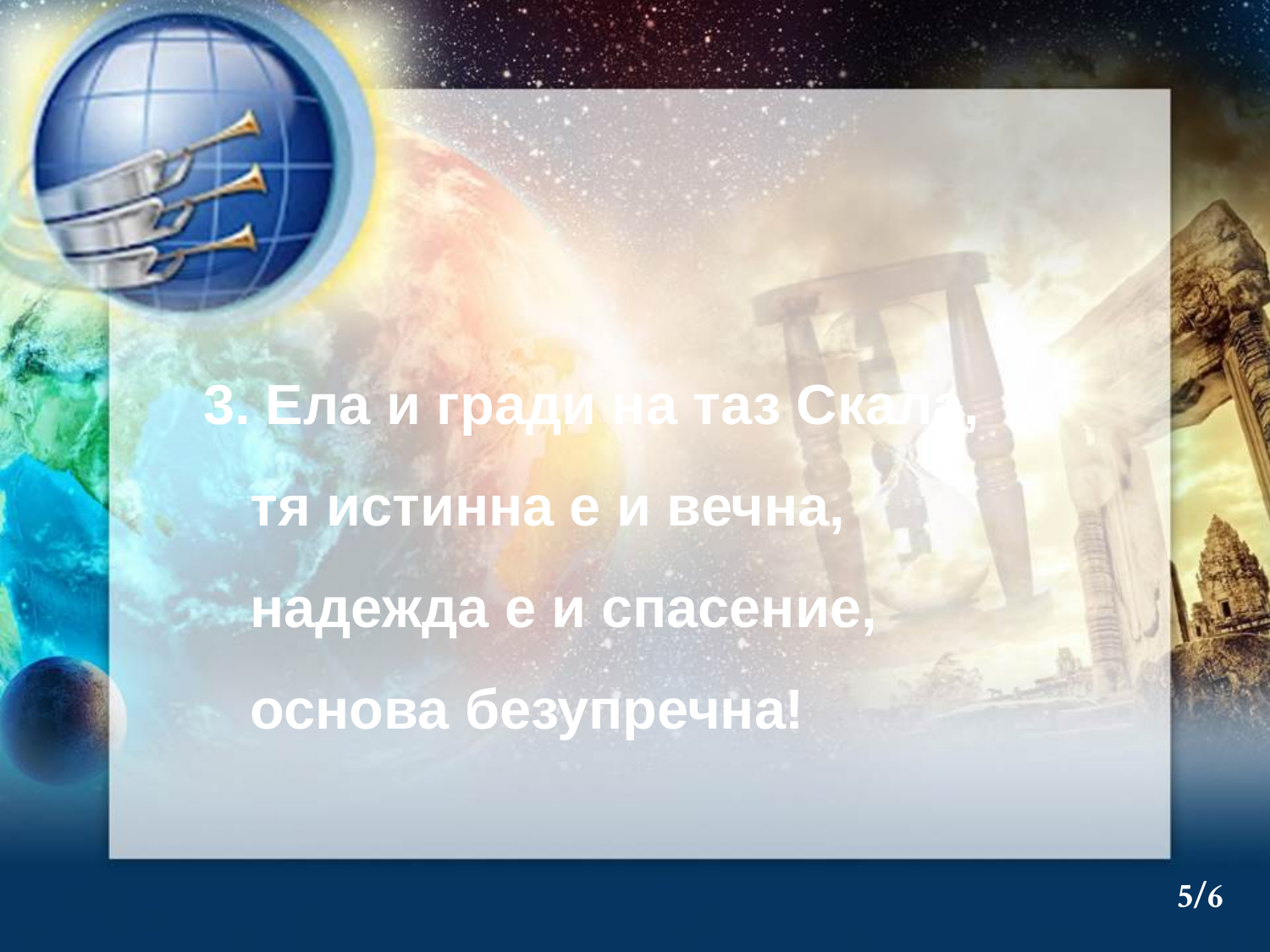

3. Ела и гради на таз Скала,
    тя истинна е и вечна,
    надежда е и спасение,
    основа безупречна!
5/6